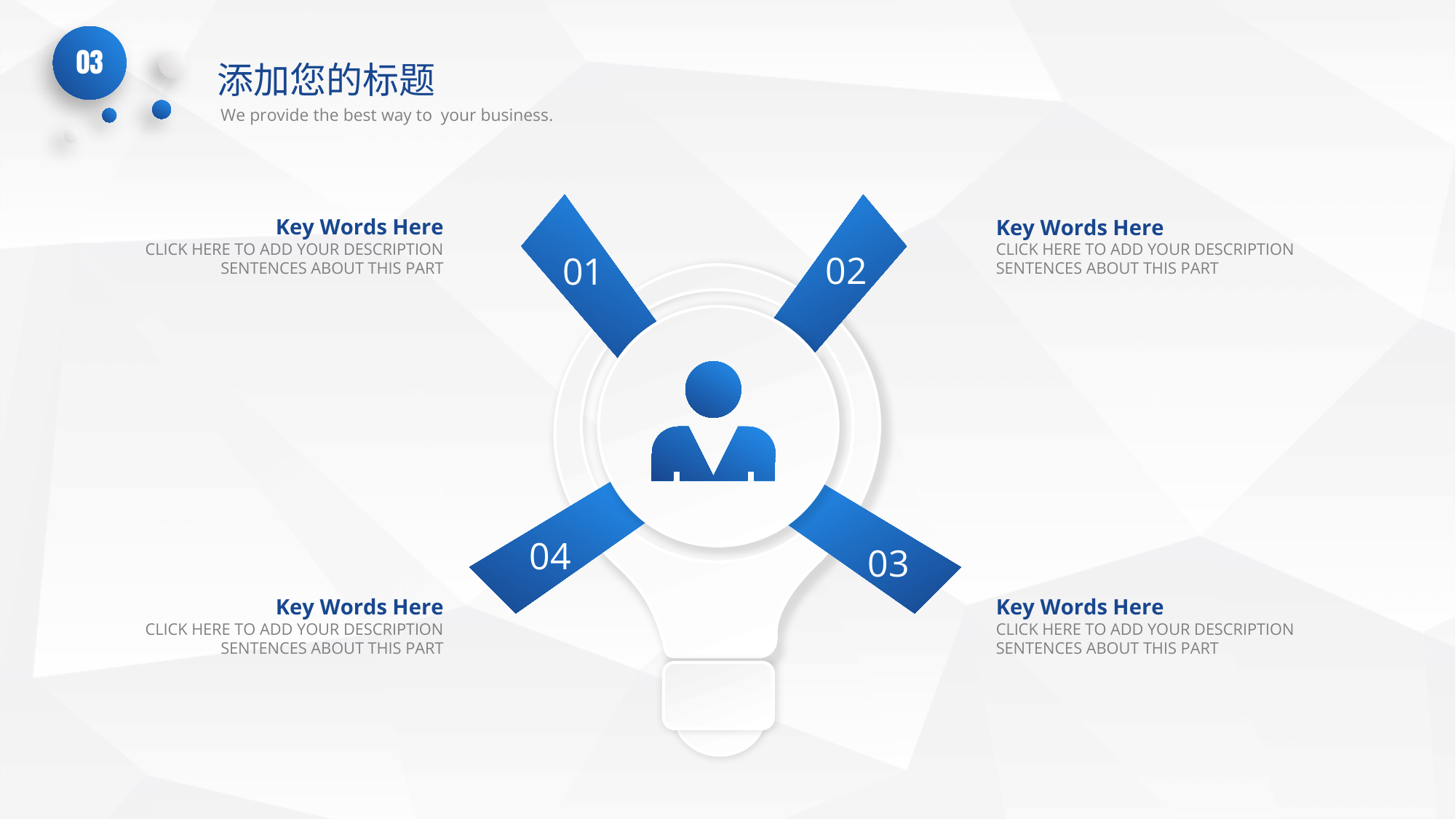

Key Words Here
CLICK HERE TO ADD YOUR DESCRIPTION SENTENCES ABOUT THIS PART
Key Words Here
CLICK HERE TO ADD YOUR DESCRIPTION SENTENCES ABOUT THIS PART

02
01

04
03
Key Words Here
CLICK HERE TO ADD YOUR DESCRIPTION SENTENCES ABOUT THIS PART
Key Words Here
CLICK HERE TO ADD YOUR DESCRIPTION SENTENCES ABOUT THIS PART